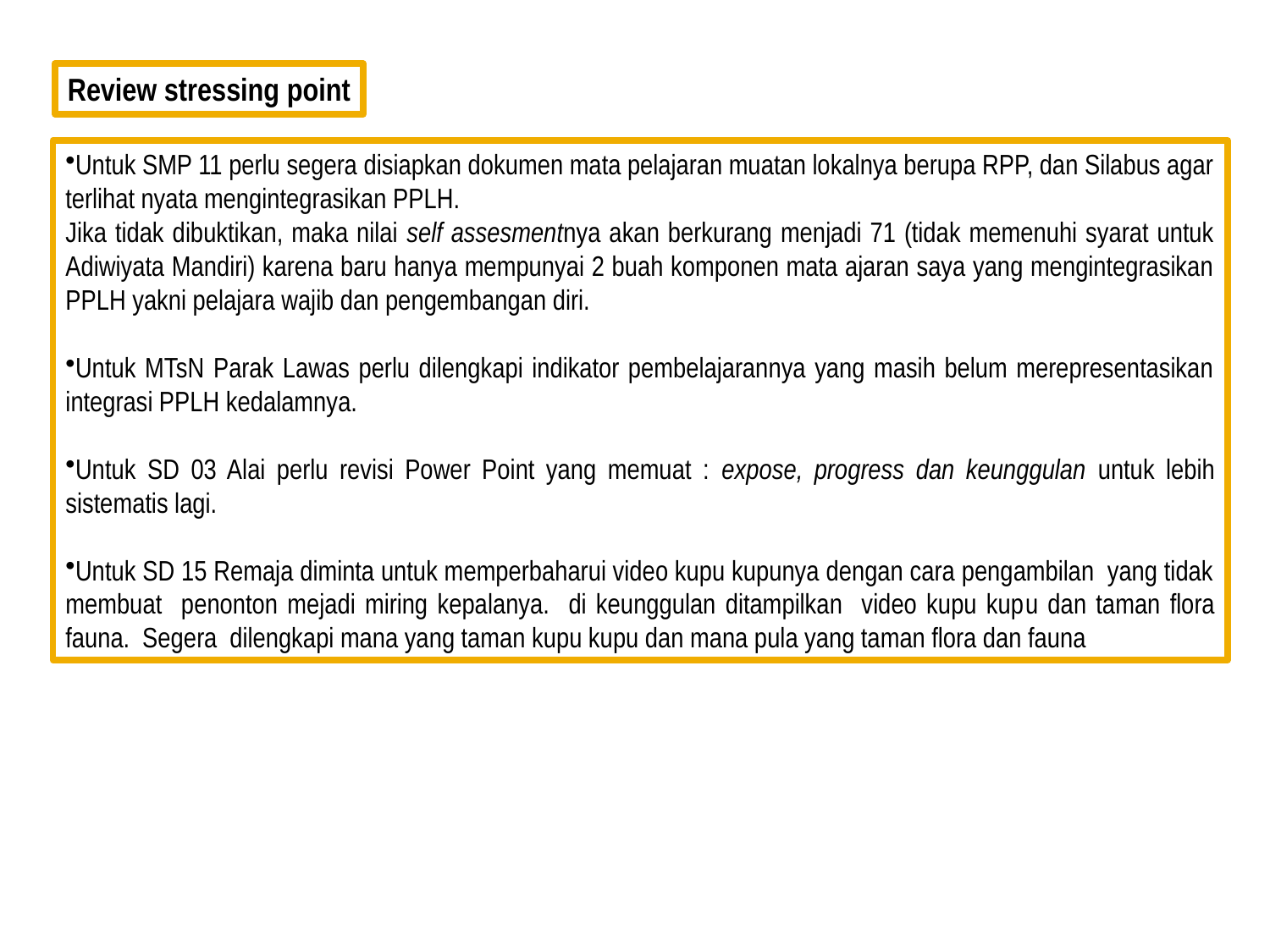

Review stressing point
Untuk SMP 11 perlu segera disiapkan dokumen mata pelajaran muatan lokalnya berupa RPP, dan Silabus agar terlihat nyata mengintegrasikan PPLH.
Jika tidak dibuktikan, maka nilai self assesmentnya akan berkurang menjadi 71 (tidak memenuhi syarat untuk Adiwiyata Mandiri) karena baru hanya mempunyai 2 buah komponen mata ajaran saya yang mengintegrasikan PPLH yakni pelajara wajib dan pengembangan diri.

Untuk MTsN Parak Lawas perlu dilengkapi indikator pembelajarannya yang masih belum merepresentasikan integrasi PPLH kedalamnya.

Untuk SD 03 Alai perlu revisi Power Point yang memuat : expose, progress dan keunggulan untuk lebih sistematis lagi.

Untuk SD 15 Remaja diminta untuk memperbaharui video kupu kupunya dengan cara pengambilan  yang tidak membuat  penonton mejadi miring kepalanya.  di keunggulan ditampilkan  video kupu kupu dan taman flora fauna.  Segera  dilengkapi mana yang taman kupu kupu dan mana pula yang taman flora dan fauna